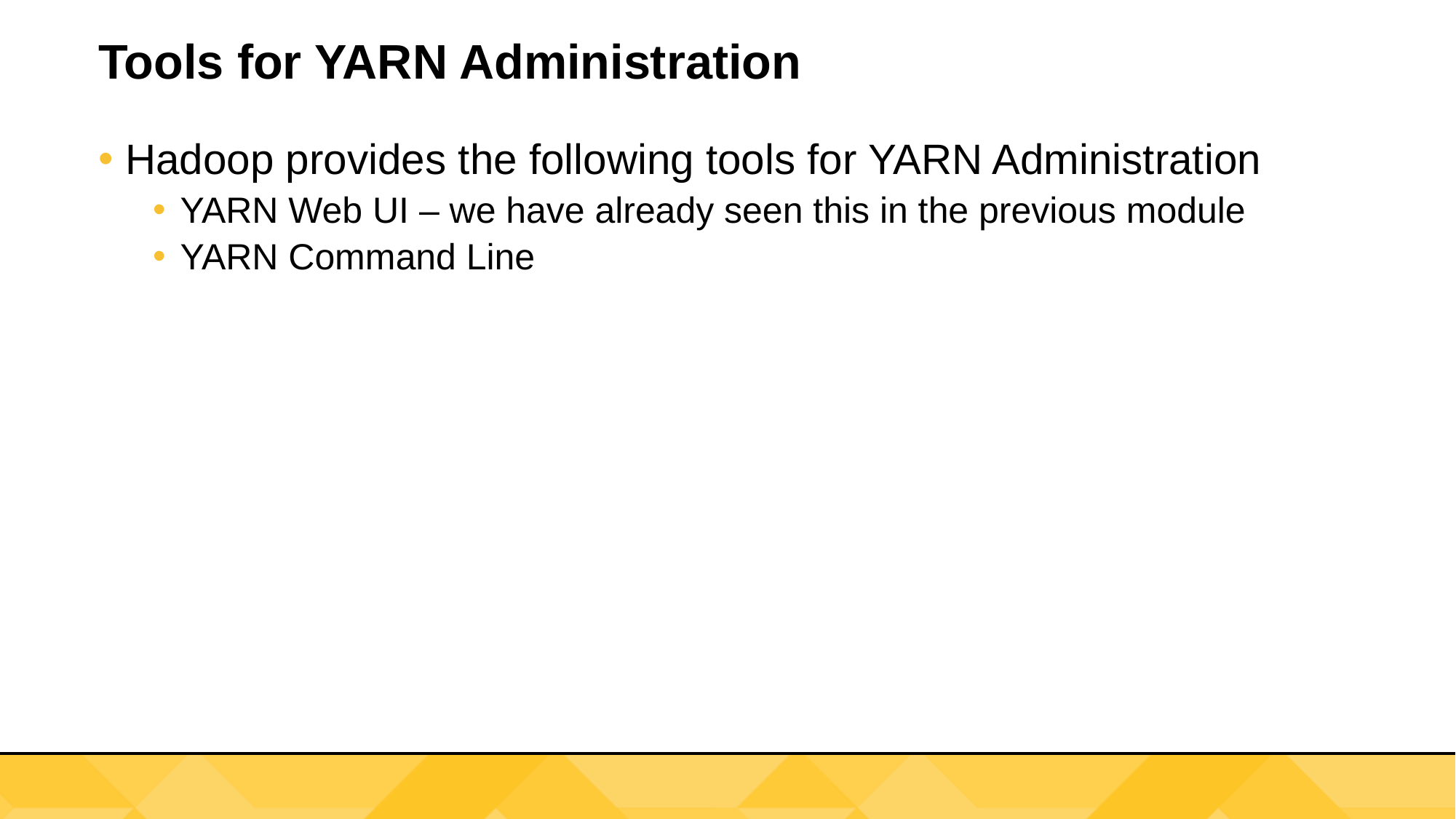

# Tools for YARN Administration
Hadoop provides the following tools for YARN Administration
YARN Web UI – we have already seen this in the previous module
YARN Command Line